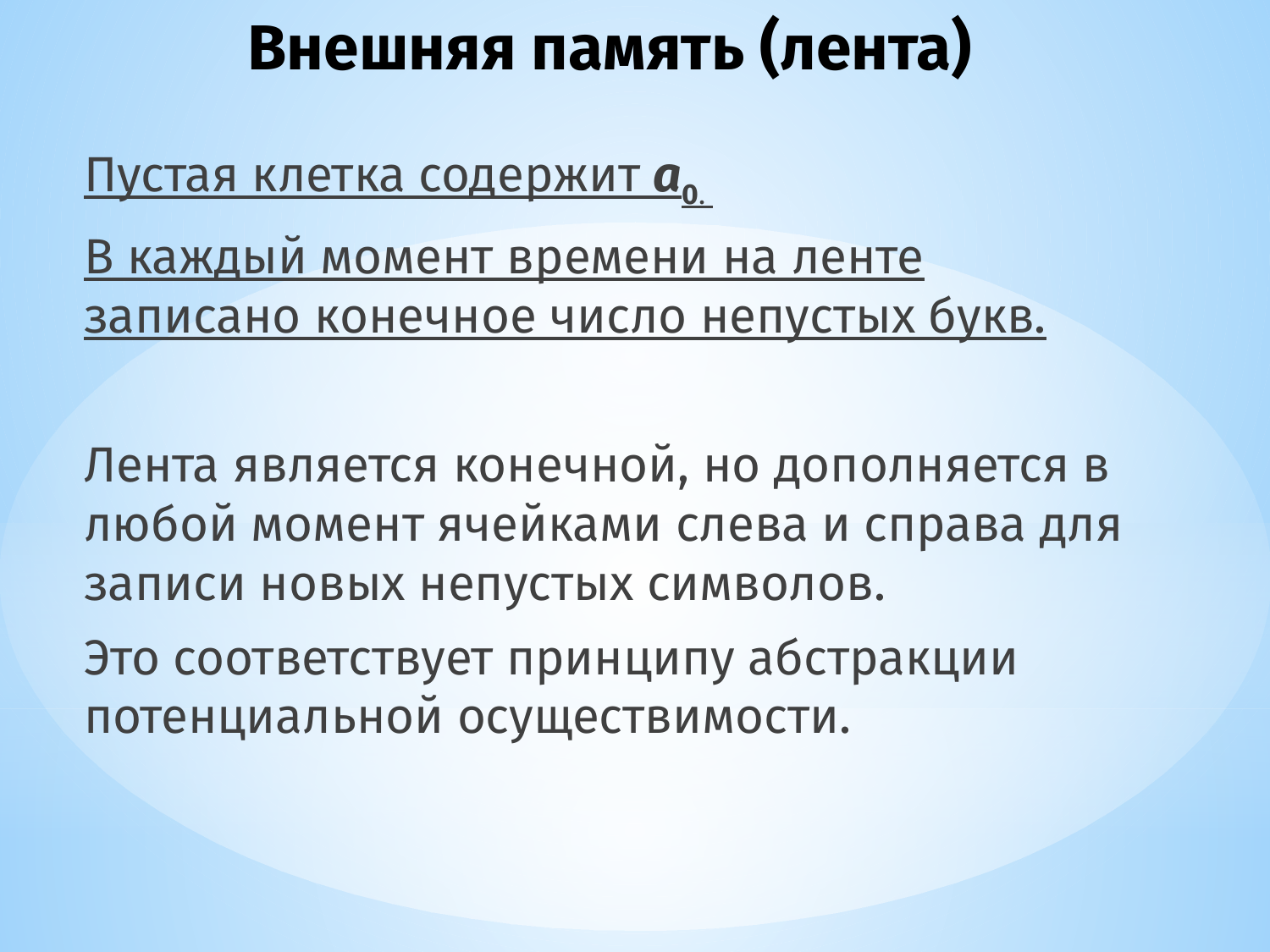

# Внешняя память (лента)
Пустая клетка содержит a0.
В каждый момент времени на ленте записано конечное число непустых букв.

Лента является конечной, но дополняется в любой момент ячейками слева и справа для записи новых непустых символов.
Это соответствует принципу абстракции потенциальной осуществимости.